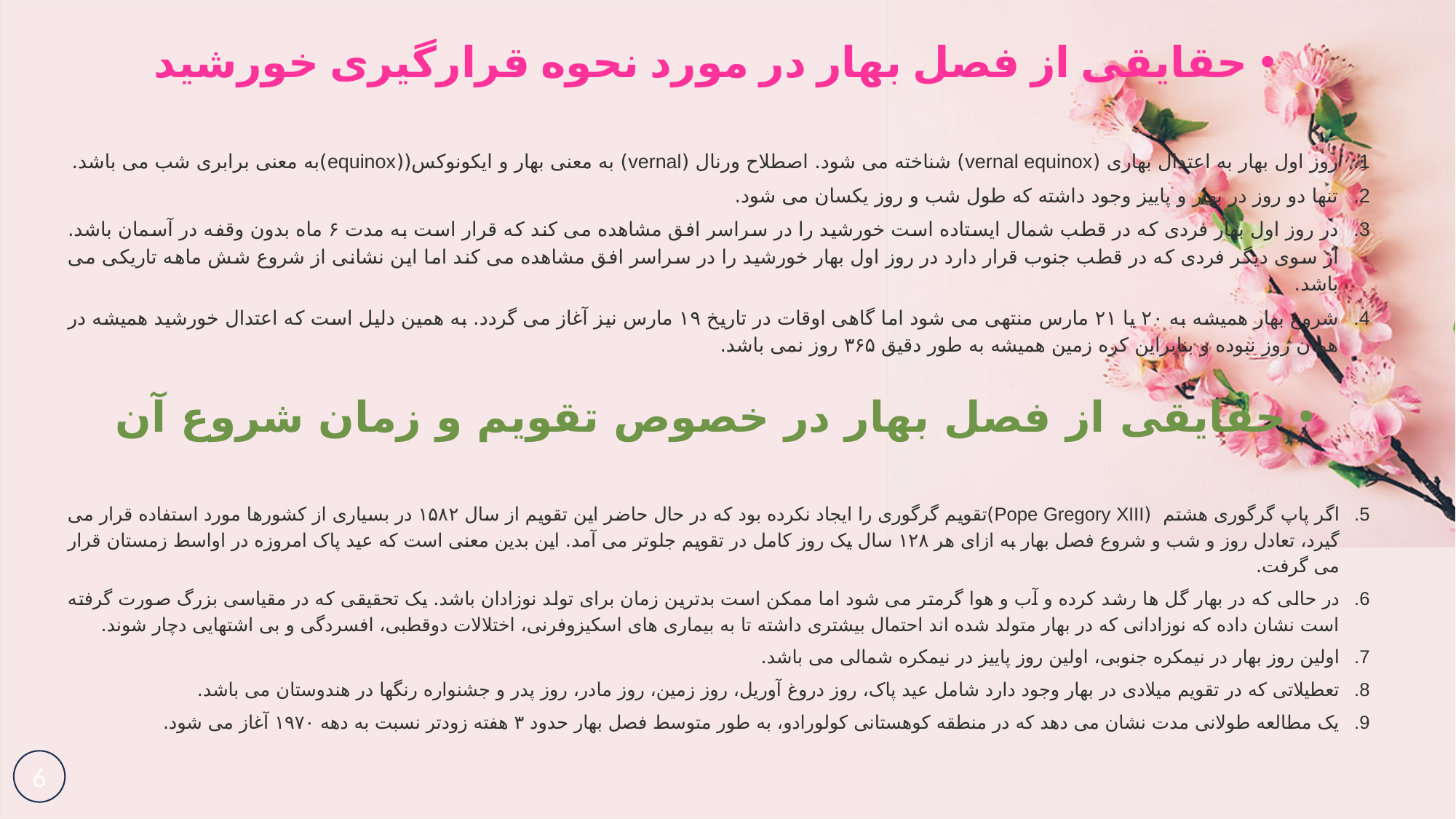

حقایقی از فصل بهار در مورد نحوه قرارگیری خورشید

روز اول بهار به اعتدال بهاری (vernal equinox) شناخته می شود. اصطلاح ورنال (vernal) به معنی بهار و ایکونوکس((equinox)به معنی برابری شب می باشد.
تنها دو روز در بهار و پاییز وجود داشته که طول شب و روز یکسان می شود.
در روز اول بهار فردی که در قطب شمال ایستاده است خورشید را در سراسر افق مشاهده می کند که قرار است به مدت ۶ ماه بدون وقفه در آسمان باشد. از سوی دیگر فردی که در قطب جنوب قرار دارد در روز اول بهار خورشید را در سراسر افق مشاهده می کند اما این نشانی از شروع شش ماهه تاریکی می باشد.
شروع بهار همیشه به ۲۰ یا ۲۱ مارس منتهی می شود اما گاهی اوقات در تاریخ ۱۹ مارس نیز آغاز می گردد. به همین دلیل است که اعتدال خورشید همیشه در همان روز نبوده و بنابراین کره زمین همیشه به طور دقیق ۳۶۵ روز نمی باشد.

حقایقی از فصل بهار در خصوص تقویم و زمان شروع آن

اگر پاپ گرگوری هشتم  (Pope Gregory XIII)تقویم گرگوری را ایجاد نکرده بود که در حال حاضر این تقویم از سال ۱۵۸۲ در بسیاری از کشورها مورد استفاده قرار می گیرد، تعادل روز و شب و شروع فصل بهار به ازای هر ۱۲۸ سال یک روز کامل در تقویم جلوتر می آمد. این بدین معنی است که عید پاک امروزه در اواسط زمستان قرار می گرفت.
در حالی که در بهار گل ها رشد کرده و آب و هوا گرمتر می شود اما ممکن است بدترین زمان برای تولد نوزادان باشد. یک تحقیقی که در مقیاسی بزرگ صورت گرفته است نشان داده که نوزادانی که در بهار متولد شده اند احتمال بیشتری داشته تا به بیماری های اسکیزوفرنی، اختلالات دوقطبی، افسردگی و بی اشتهایی دچار شوند.
اولین روز بهار در نیمکره جنوبی، اولین روز پاییز در نیمکره شمالی می باشد.
تعطیلاتی که در تقویم میلادی در بهار وجود دارد شامل عید پاک، روز دروغ آوریل، روز زمین، روز مادر، روز پدر و جشنواره رنگها در هندوستان می باشد.
یک مطالعه طولانی مدت نشان می دهد که در منطقه کوهستانی کولورادو، به طور متوسط فصل بهار حدود ۳ هفته زودتر نسبت به دهه ۱۹۷۰ آغاز می شود.
6